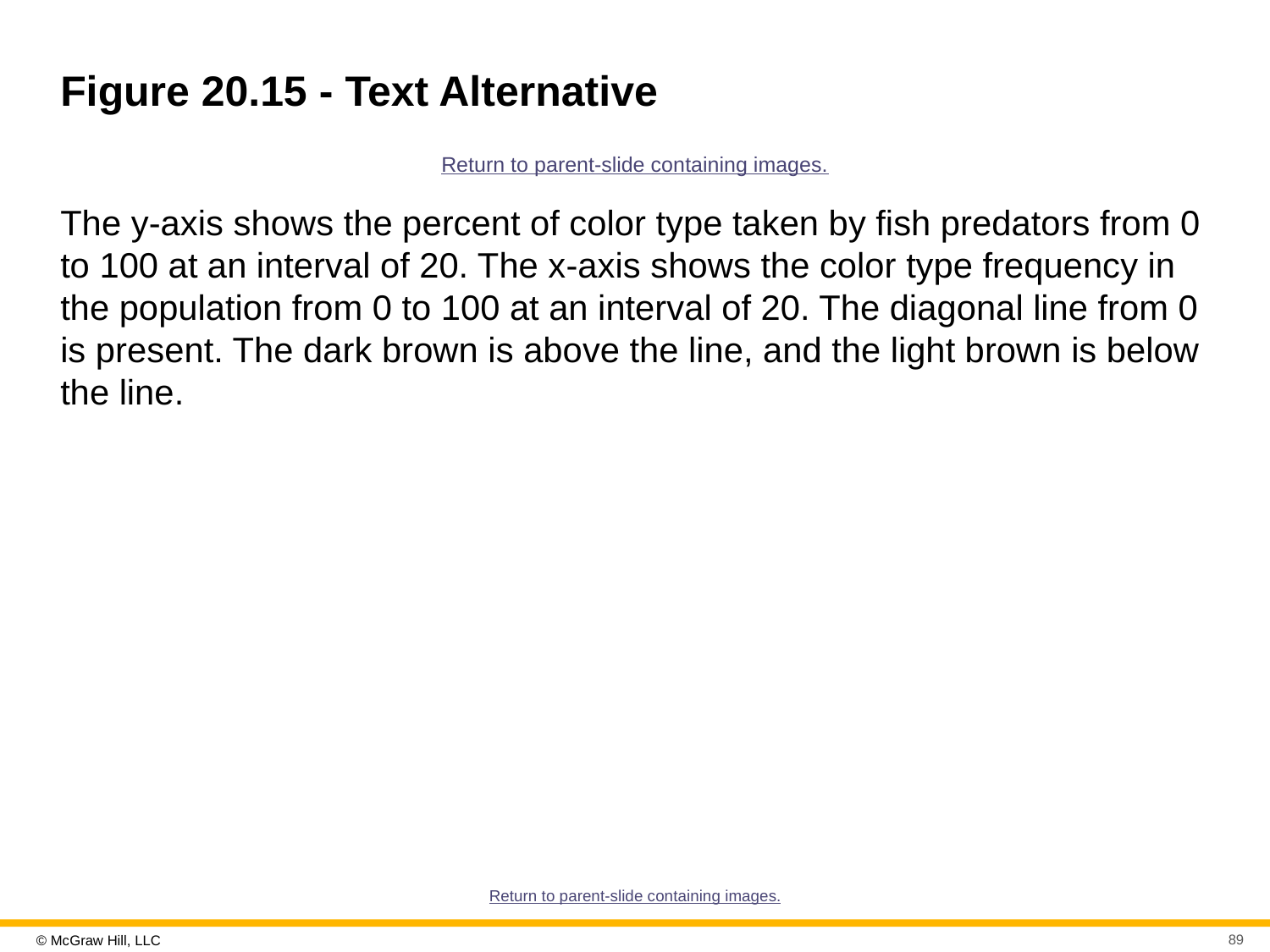

# Figure 20.15 - Text Alternative
Return to parent-slide containing images.
The y-axis shows the percent of color type taken by fish predators from 0 to 100 at an interval of 20. The x-axis shows the color type frequency in the population from 0 to 100 at an interval of 20. The diagonal line from 0 is present. The dark brown is above the line, and the light brown is below the line.
Return to parent-slide containing images.
89